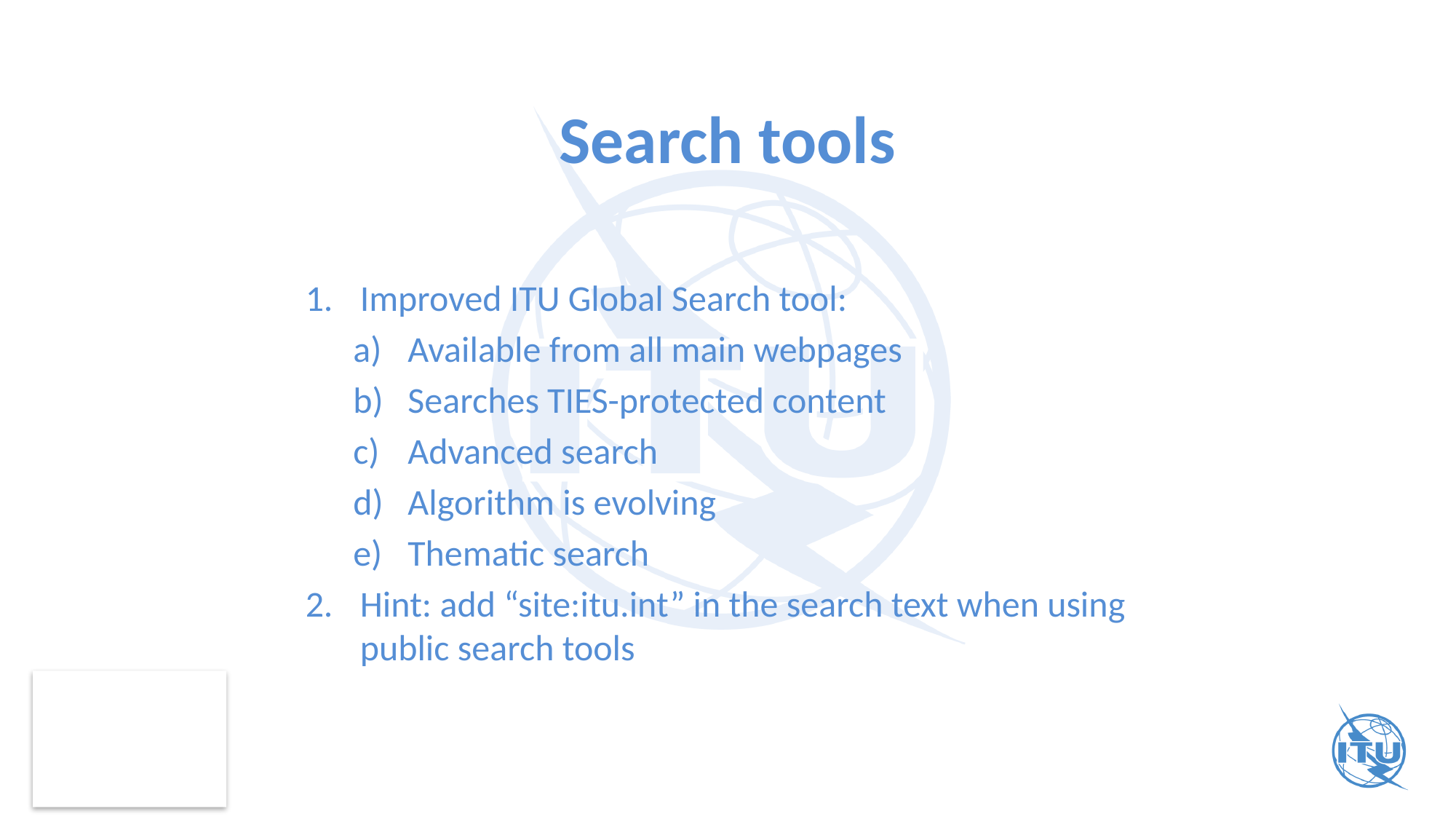

# Search tools
Improved ITU Global Search tool:
Available from all main webpages
Searches TIES-protected content
Advanced search
Algorithm is evolving
Thematic search
Hint: add “site:itu.int” in the search text when using public search tools